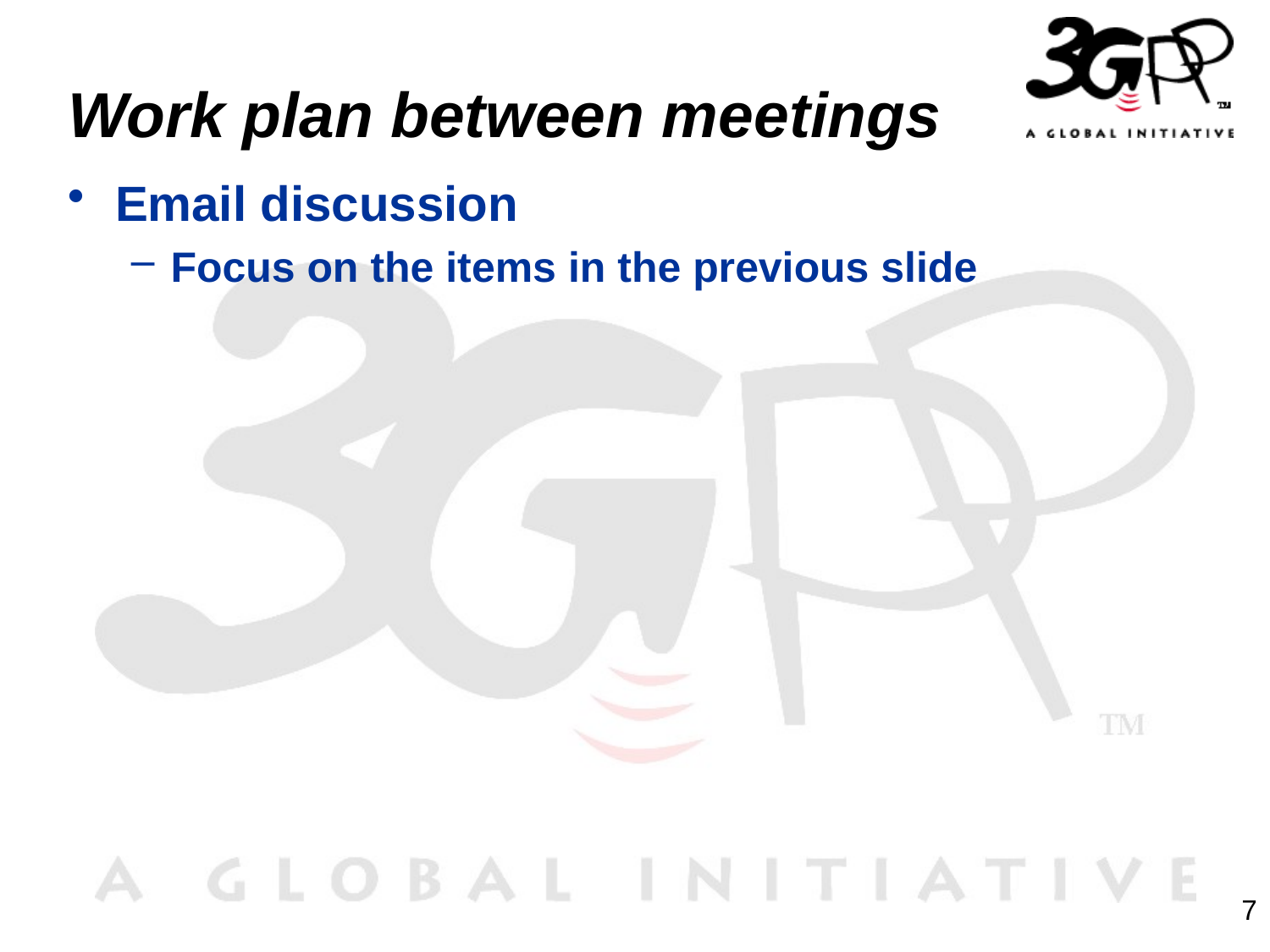

# Work plan between meetings
Email discussion
Focus on the items in the previous slide
7